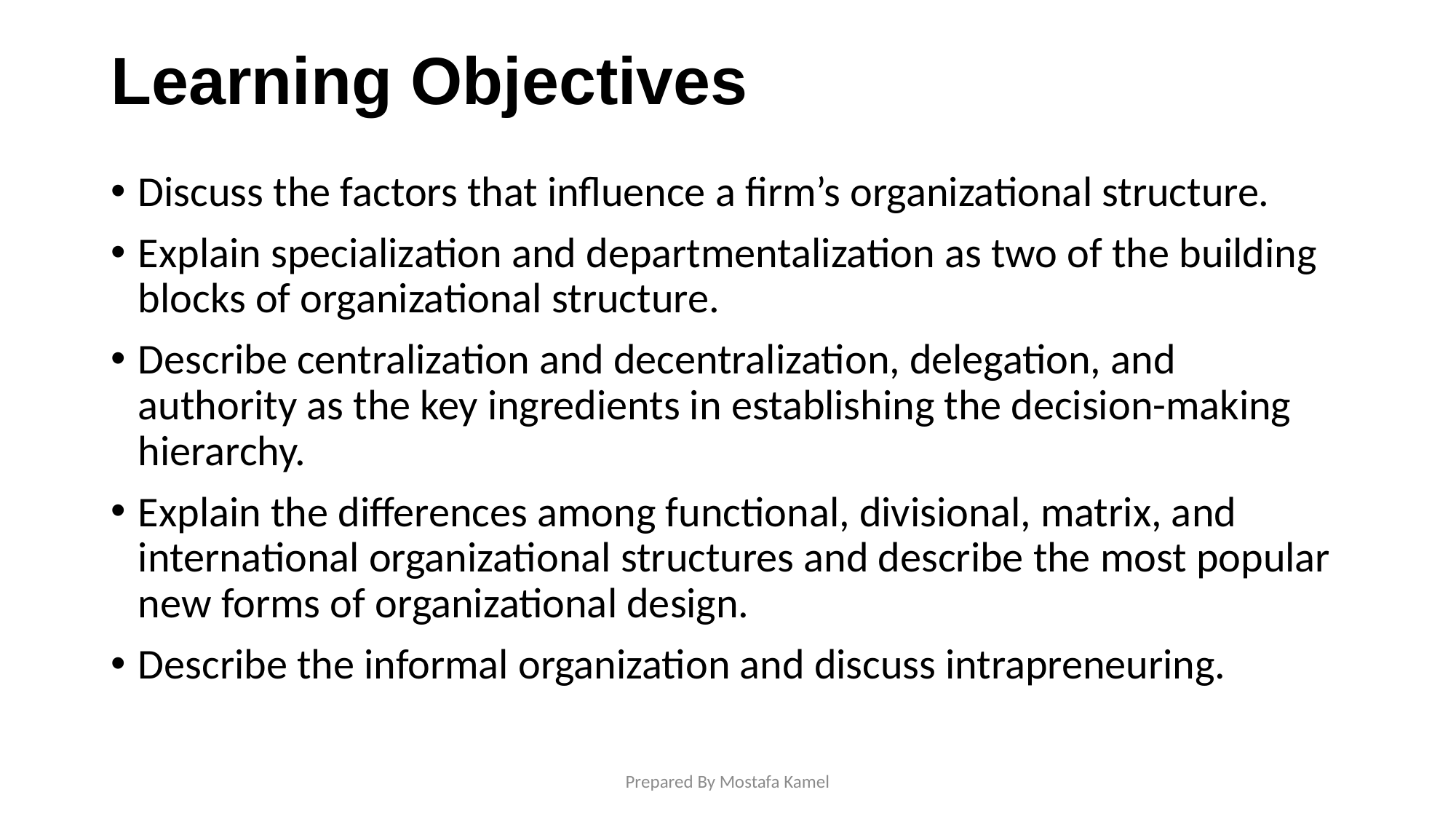

# Learning Objectives
Discuss the factors that influence a firm’s organizational structure.
Explain specialization and departmentalization as two of the building blocks of organizational structure.
Describe centralization and decentralization, delegation, and authority as the key ingredients in establishing the decision-making hierarchy.
Explain the differences among functional, divisional, matrix, and international organizational structures and describe the most popular new forms of organizational design.
Describe the informal organization and discuss intrapreneuring.
Prepared By Mostafa Kamel